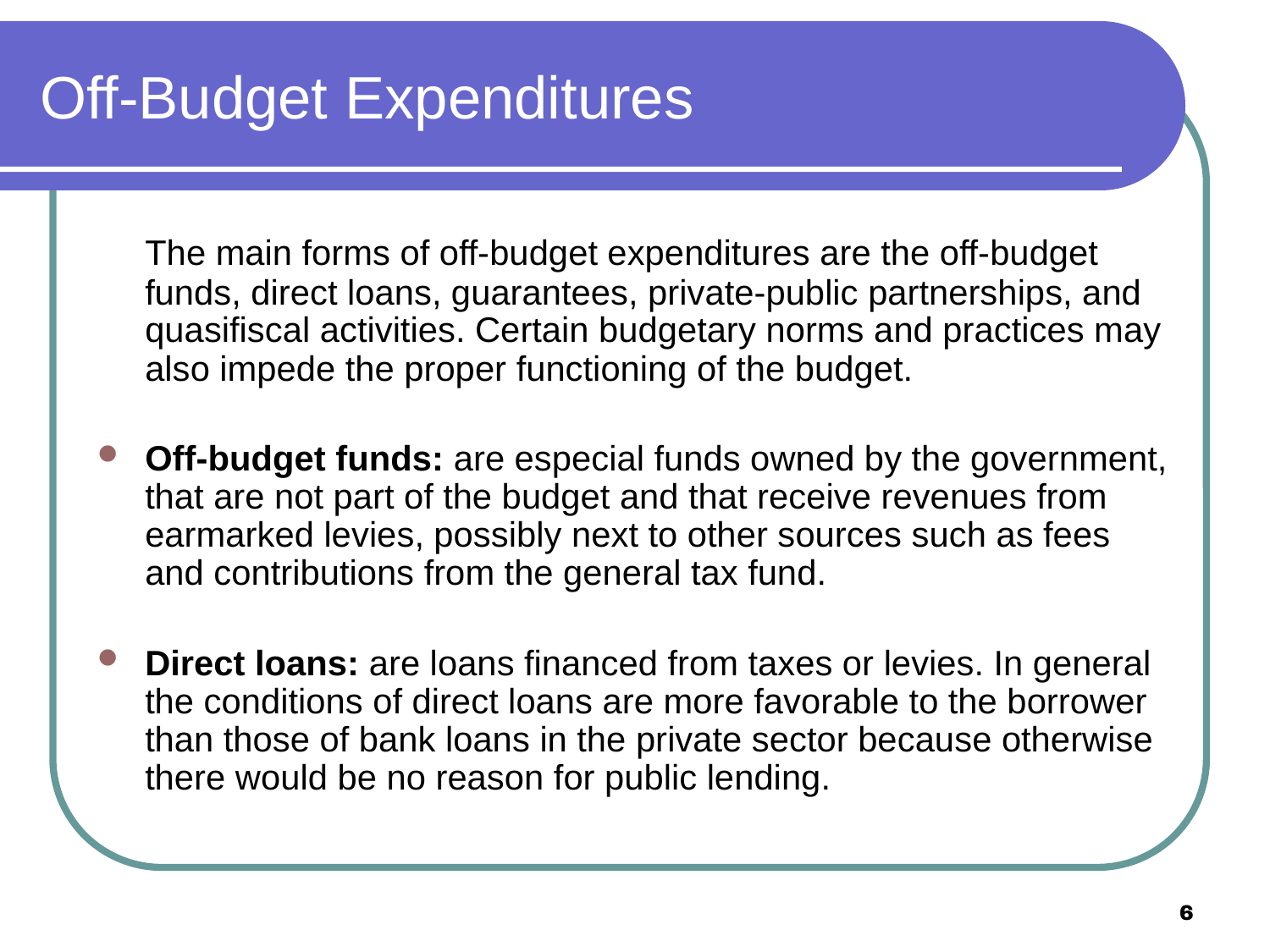

# Off-Budget Expenditures
	The main forms of off-budget expenditures are the off-budget funds, direct loans, guarantees, private-public partnerships, and quasifiscal activities. Certain budgetary norms and practices may also impede the proper functioning of the budget.

Off-budget funds: are especial funds owned by the government, that are not part of the budget and that receive revenues from earmarked levies, possibly next to other sources such as fees and contributions from the general tax fund.

Direct loans: are loans financed from taxes or levies. In general the conditions of direct loans are more favorable to the borrower than those of bank loans in the private sector because otherwise there would be no reason for public lending.
6